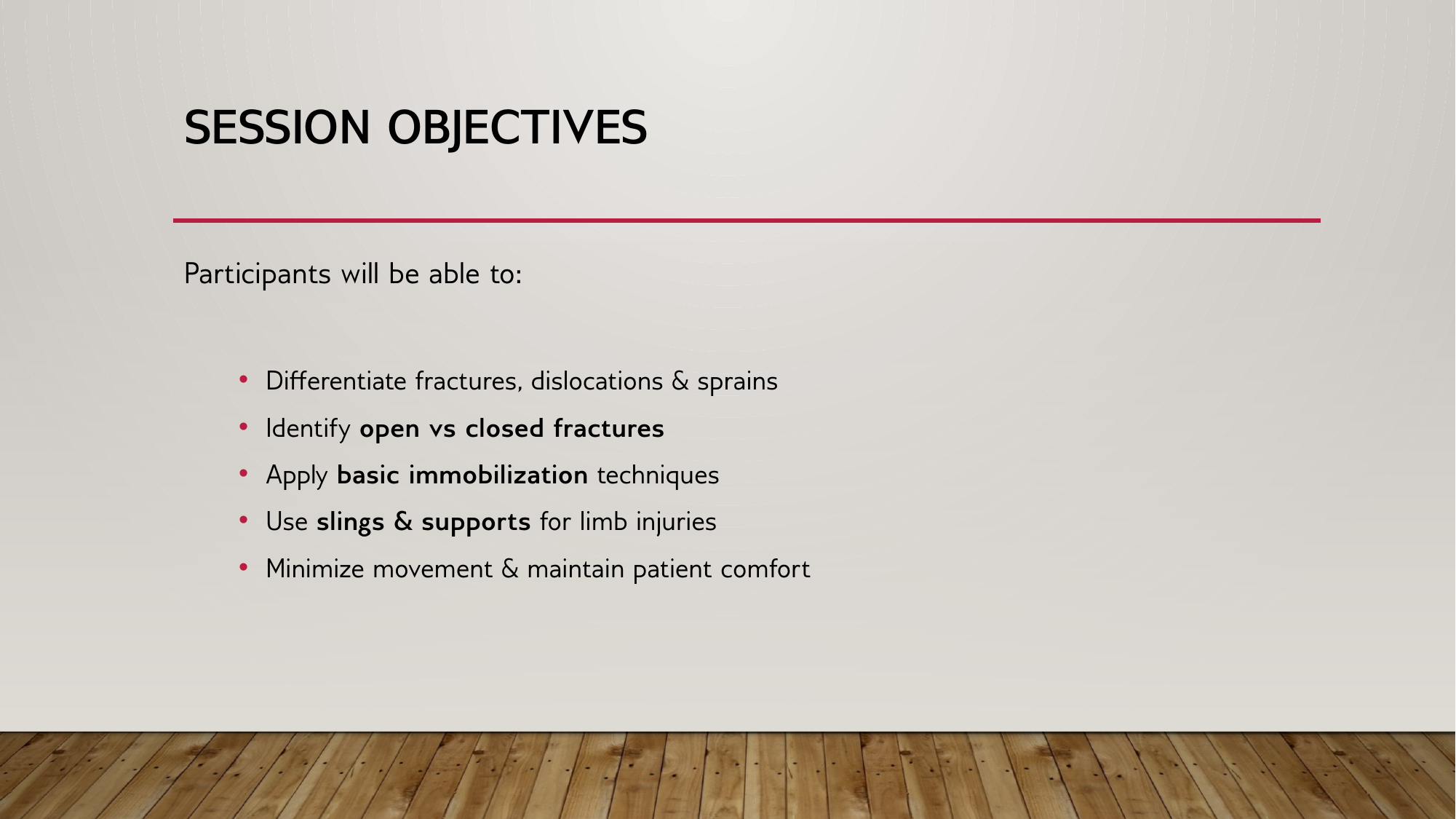

# Session Objectives
Participants will be able to:

Differentiate fractures, dislocations & sprains
Identify open vs closed fractures
Apply basic immobilization techniques
Use slings & supports for limb injuries
Minimize movement & maintain patient comfort